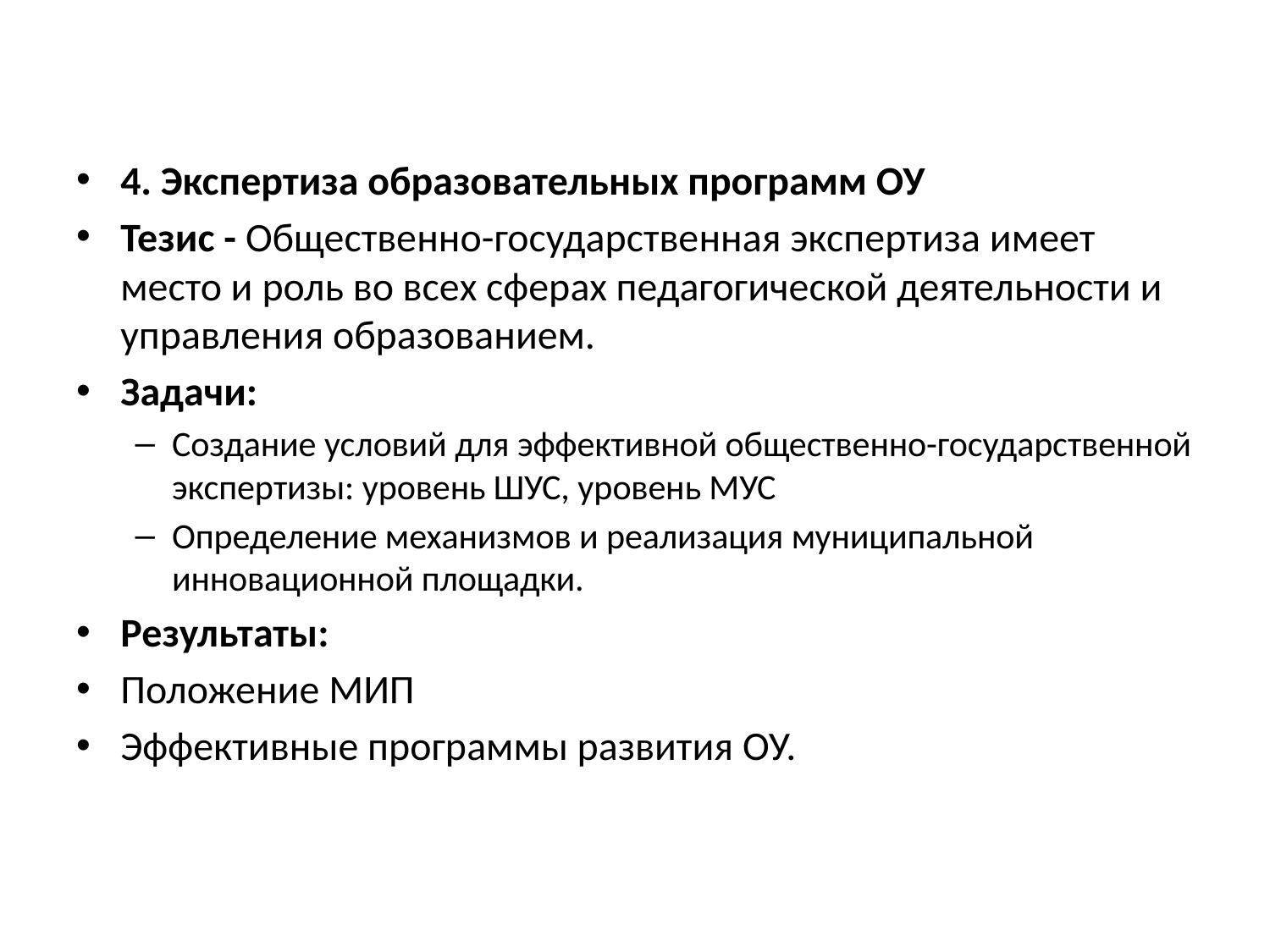

4. Экспертиза образовательных программ ОУ
Тезис - Общественно-государственная экспертиза имеет место и роль во всех сферах педагогической деятельности и управления образованием.
Задачи:
Создание условий для эффективной общественно-государственной экспертизы: уровень ШУС, уровень МУС
Определение механизмов и реализация муниципальной инновационной площадки.
Результаты:
Положение МИП
Эффективные программы развития ОУ.